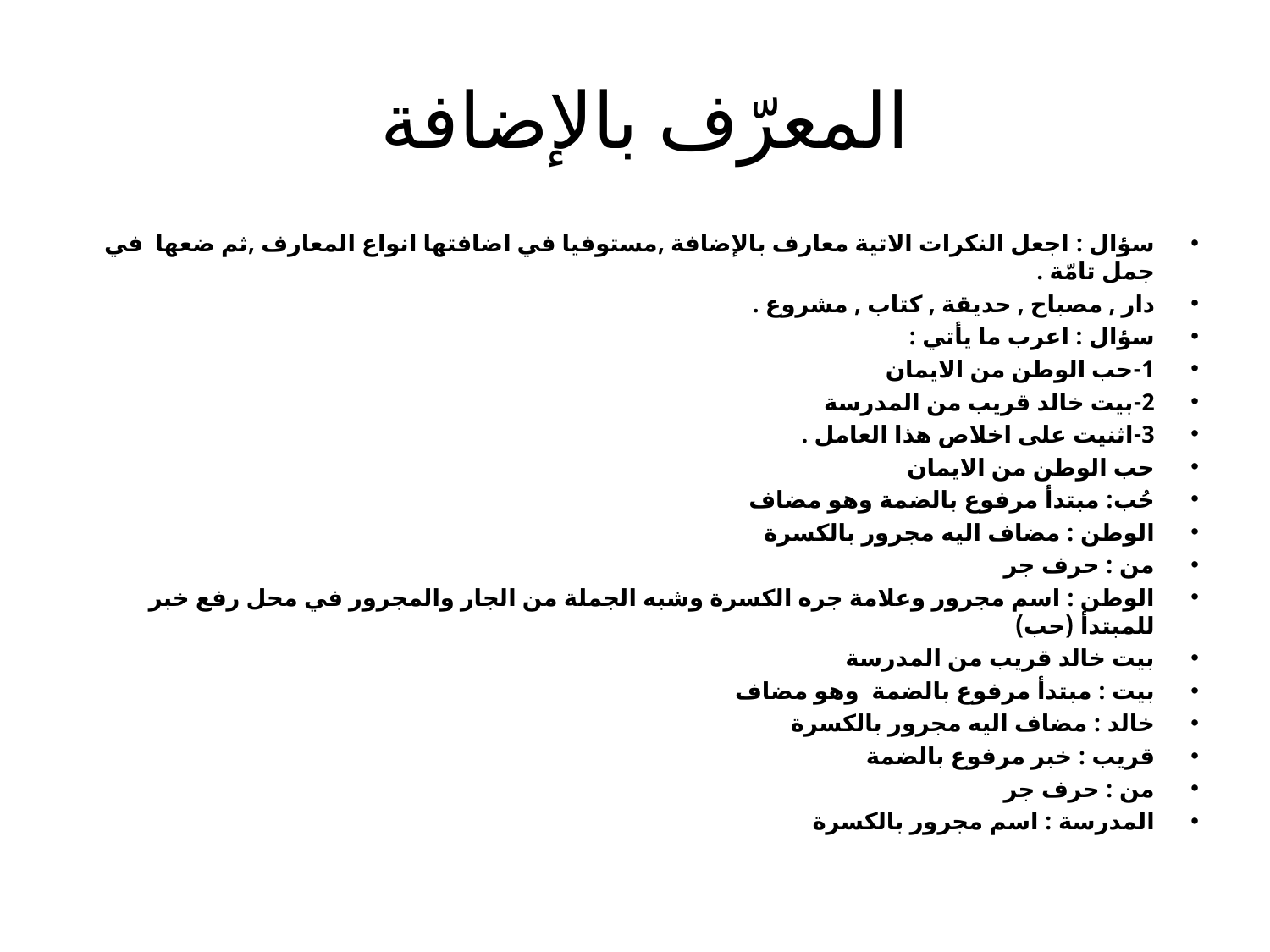

# المعرّف بالإضافة
سؤال : اجعل النكرات الاتية معارف بالإضافة ,مستوفيا في اضافتها انواع المعارف ,ثم ضعها  في جمل تامّة .
دار , مصباح , حديقة , كتاب , مشروع .
سؤال : اعرب ما يأتي :
1-حب الوطن من الايمان
2-بيت خالد قريب من المدرسة
3-اثنيت على اخلاص هذا العامل .
حب الوطن من الايمان
حُب: مبتدأ مرفوع بالضمة وهو مضاف
الوطن : مضاف اليه مجرور بالكسرة
من : حرف جر
الوطن : اسم مجرور وعلامة جره الكسرة وشبه الجملة من الجار والمجرور في محل رفع خبر للمبتدأ (حب)
بيت خالد قريب من المدرسة
بيت : مبتدأ مرفوع بالضمة  وهو مضاف
خالد : مضاف اليه مجرور بالكسرة
قريب : خبر مرفوع بالضمة
من : حرف جر
المدرسة : اسم مجرور بالكسرة